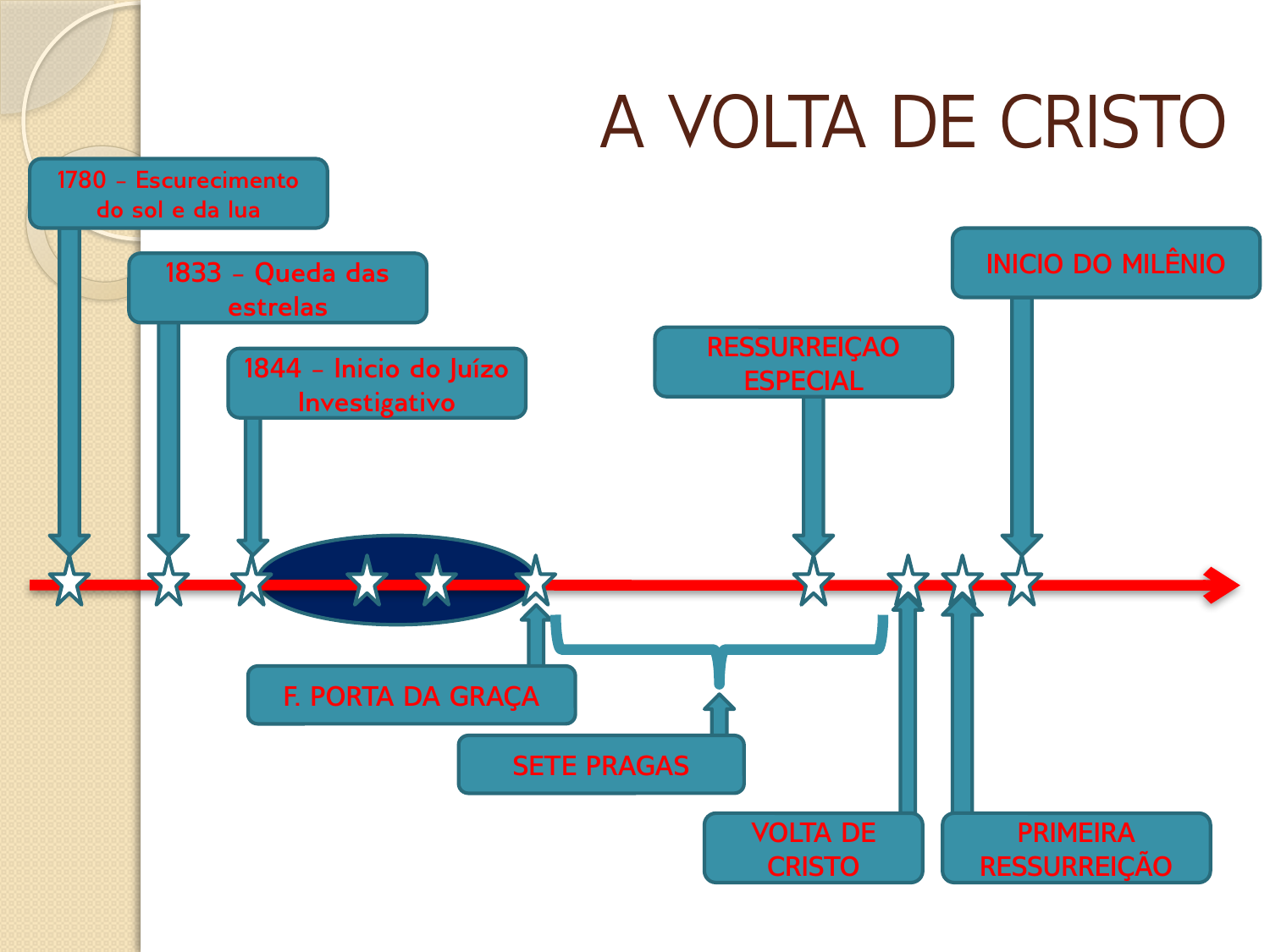

# A VOLTA DE CRISTO
1780 – Escurecimento do sol e da lua

INICIO DO MILÊNIO
1833 – Queda das estrelas

RESSURREIÇAO ESPECIAL
1844 – Inicio do Juízo Investigativo

F. PORTA DA GRAÇA

SETE PRAGAS
VOLTA DE CRISTO
PRIMEIRA RESSURREIÇÃO